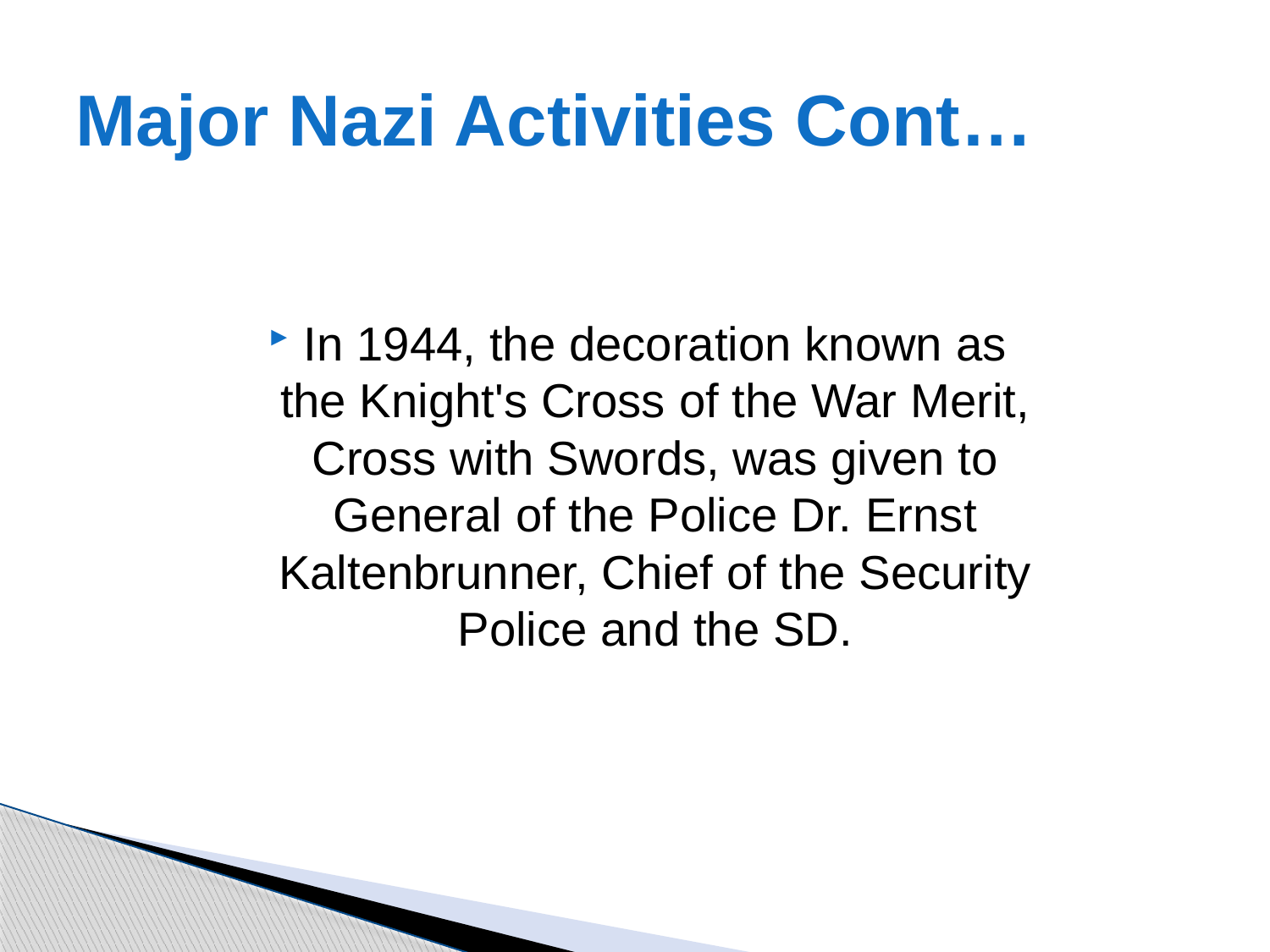

# Major Nazi Activities Cont…
In 1944, the decoration known as the Knight's Cross of the War Merit, Cross with Swords, was given to General of the Police Dr. Ernst Kaltenbrunner, Chief of the Security Police and the SD.